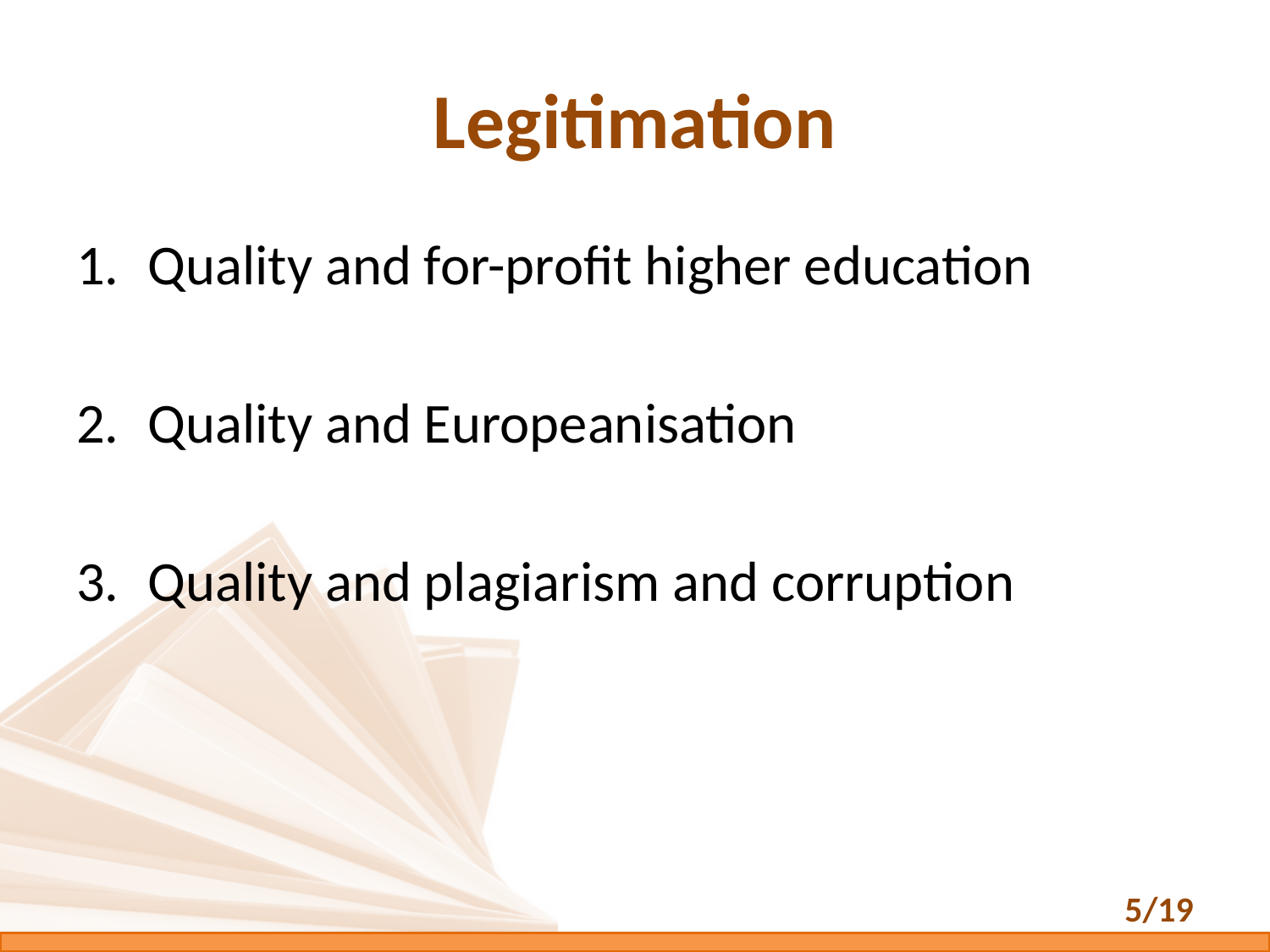

# Legitimation
Quality and for-profit higher education

Quality and Europeanisation

Quality and plagiarism and corruption

5/19